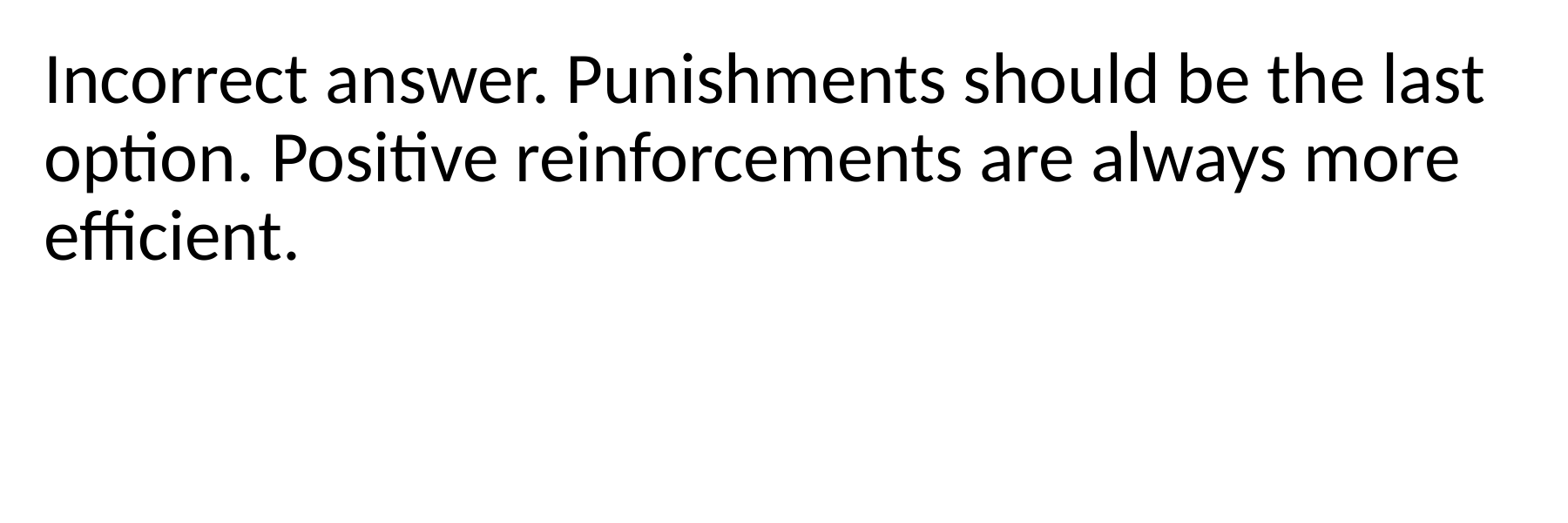

Incorrect answer. Punishments should be the last option. Positive reinforcements are always more efficient.